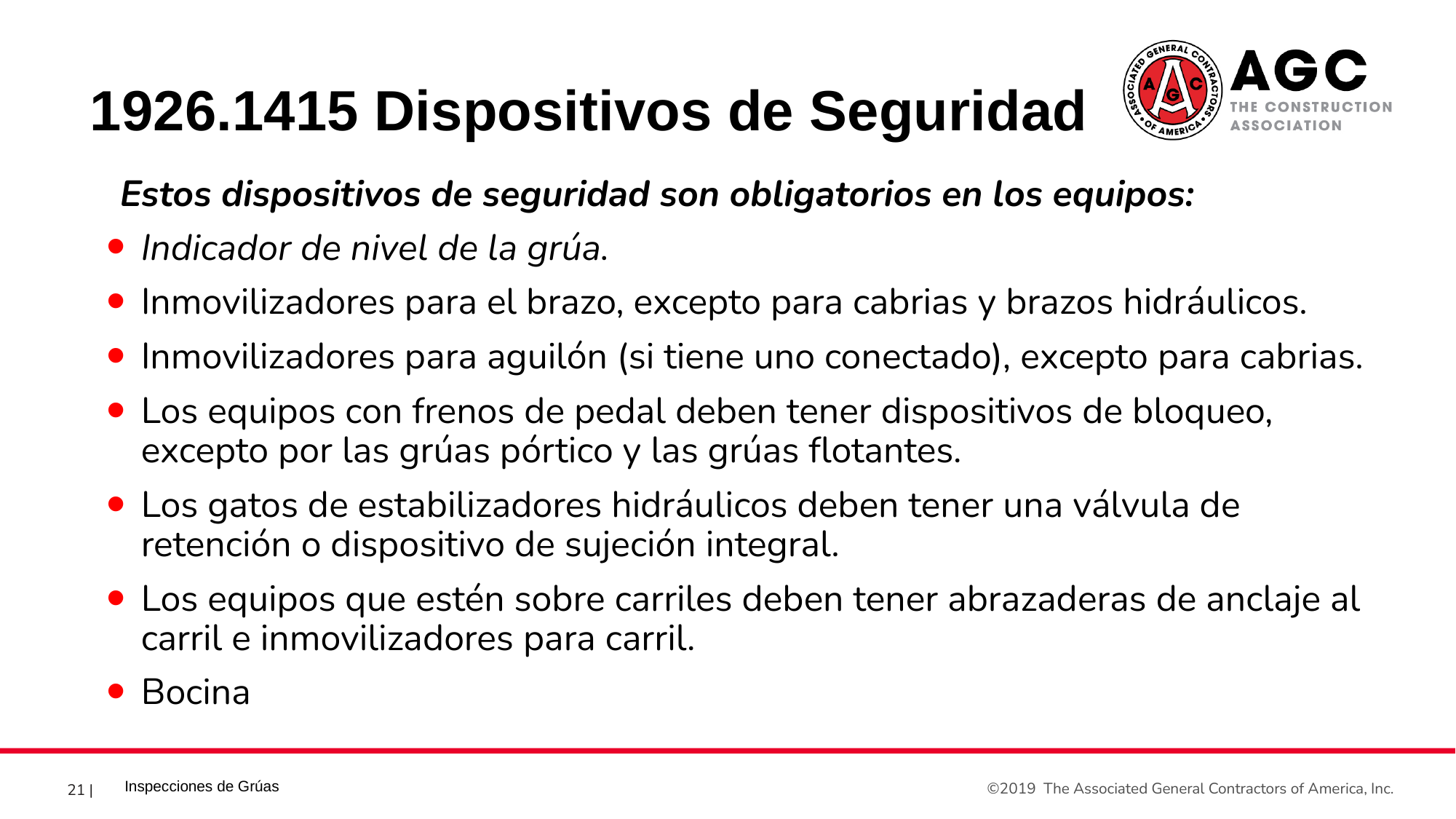

1926.1415 Dispositivos de Seguridad
Estos dispositivos de seguridad son obligatorios en los equipos:
Indicador de nivel de la grúa.
Inmovilizadores para el brazo, excepto para cabrias y brazos hidráulicos.
Inmovilizadores para aguilón (si tiene uno conectado), excepto para cabrias.
Los equipos con frenos de pedal deben tener dispositivos de bloqueo, excepto por las grúas pórtico y las grúas flotantes.
Los gatos de estabilizadores hidráulicos deben tener una válvula de retención o dispositivo de sujeción integral.
Los equipos que estén sobre carriles deben tener abrazaderas de anclaje al carril e inmovilizadores para carril.
Bocina
Inspecciones de Grúas